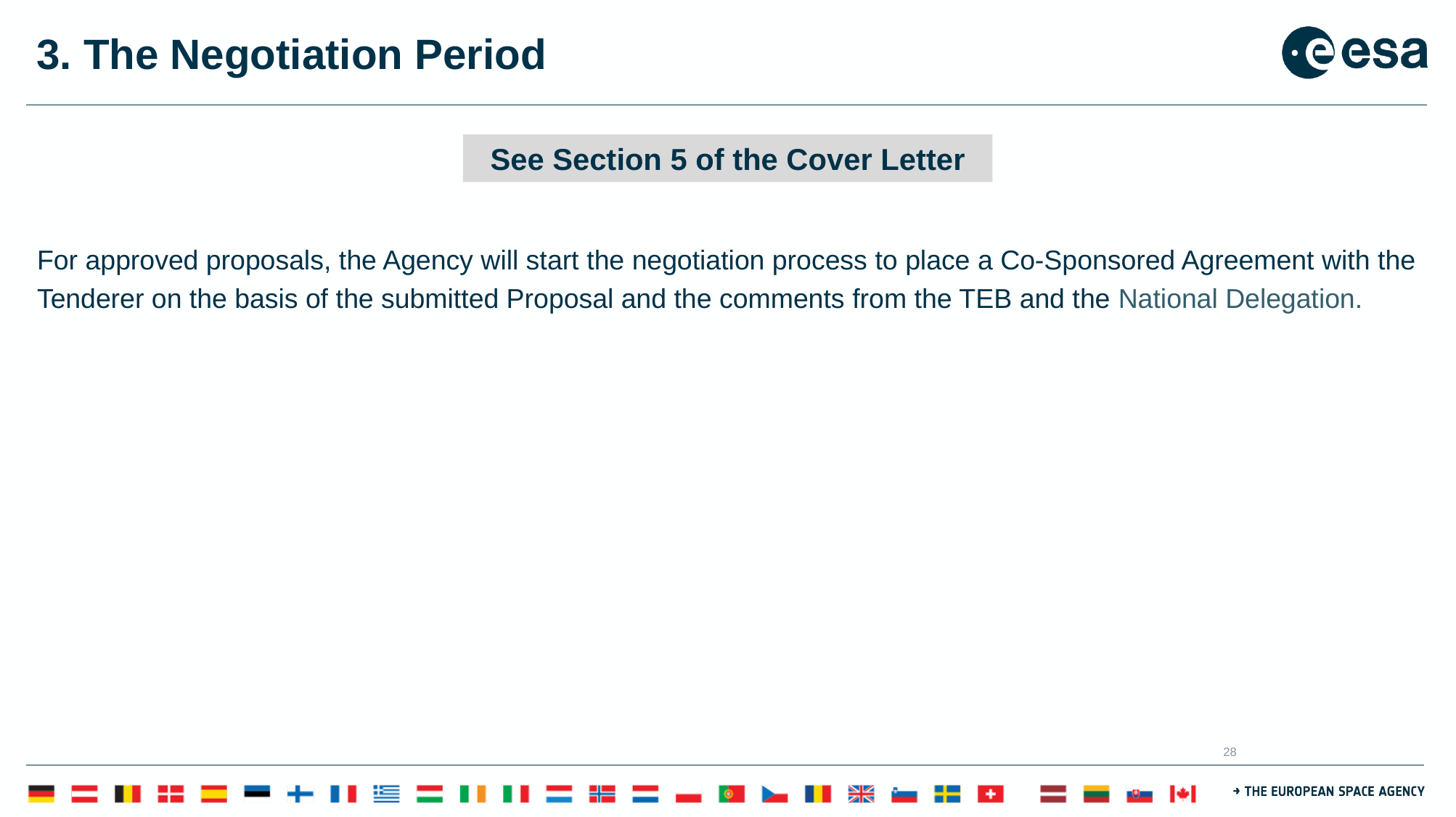

# 3. The Negotiation Period
See Section 5 of the Cover Letter
For approved proposals, the Agency will start the negotiation process to place a Co-Sponsored Agreement with the Tenderer on the basis of the submitted Proposal and the comments from the TEB and the National Delegation.